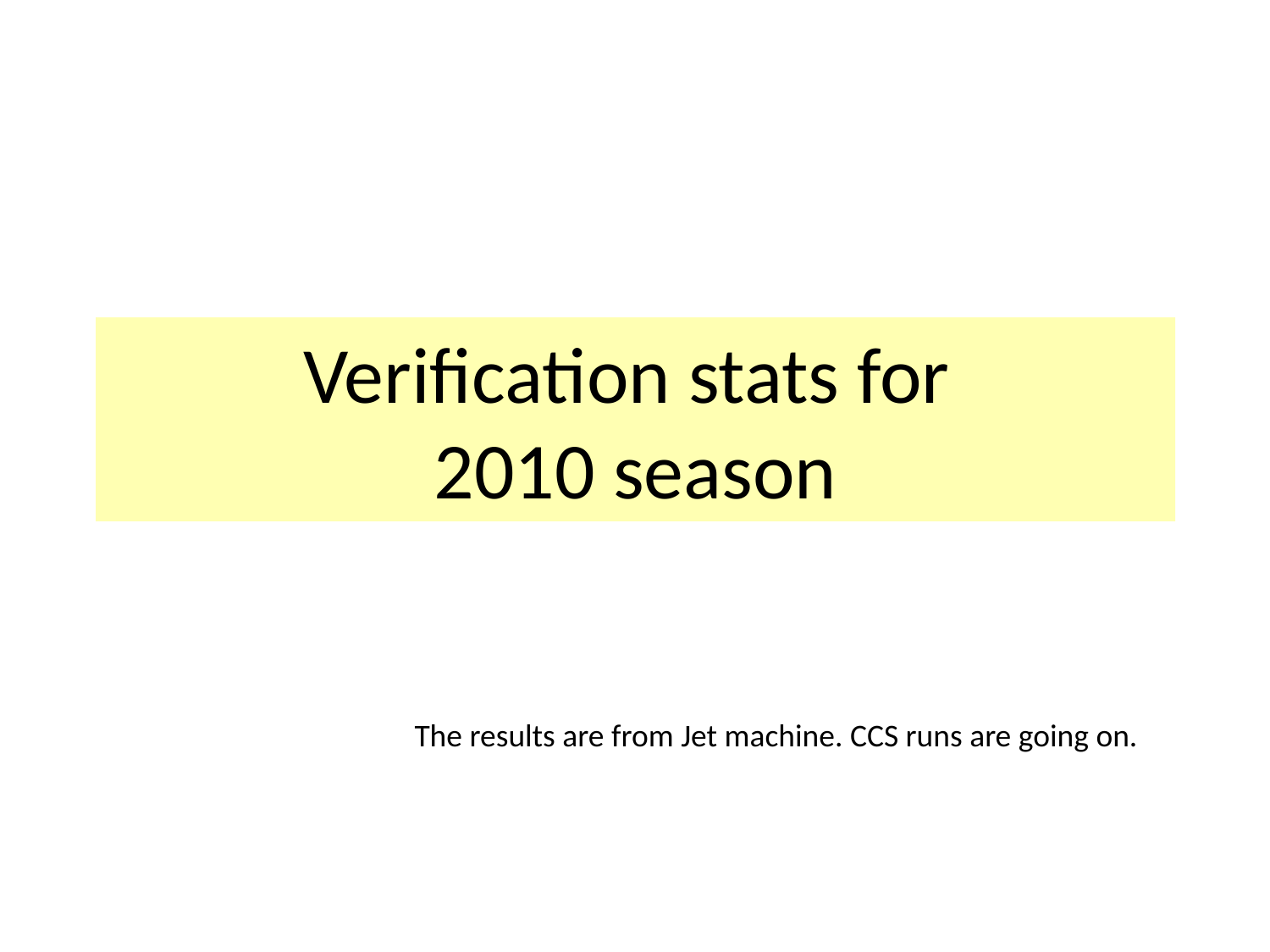

Verification stats for
2010 season
The results are from Jet machine. CCS runs are going on.